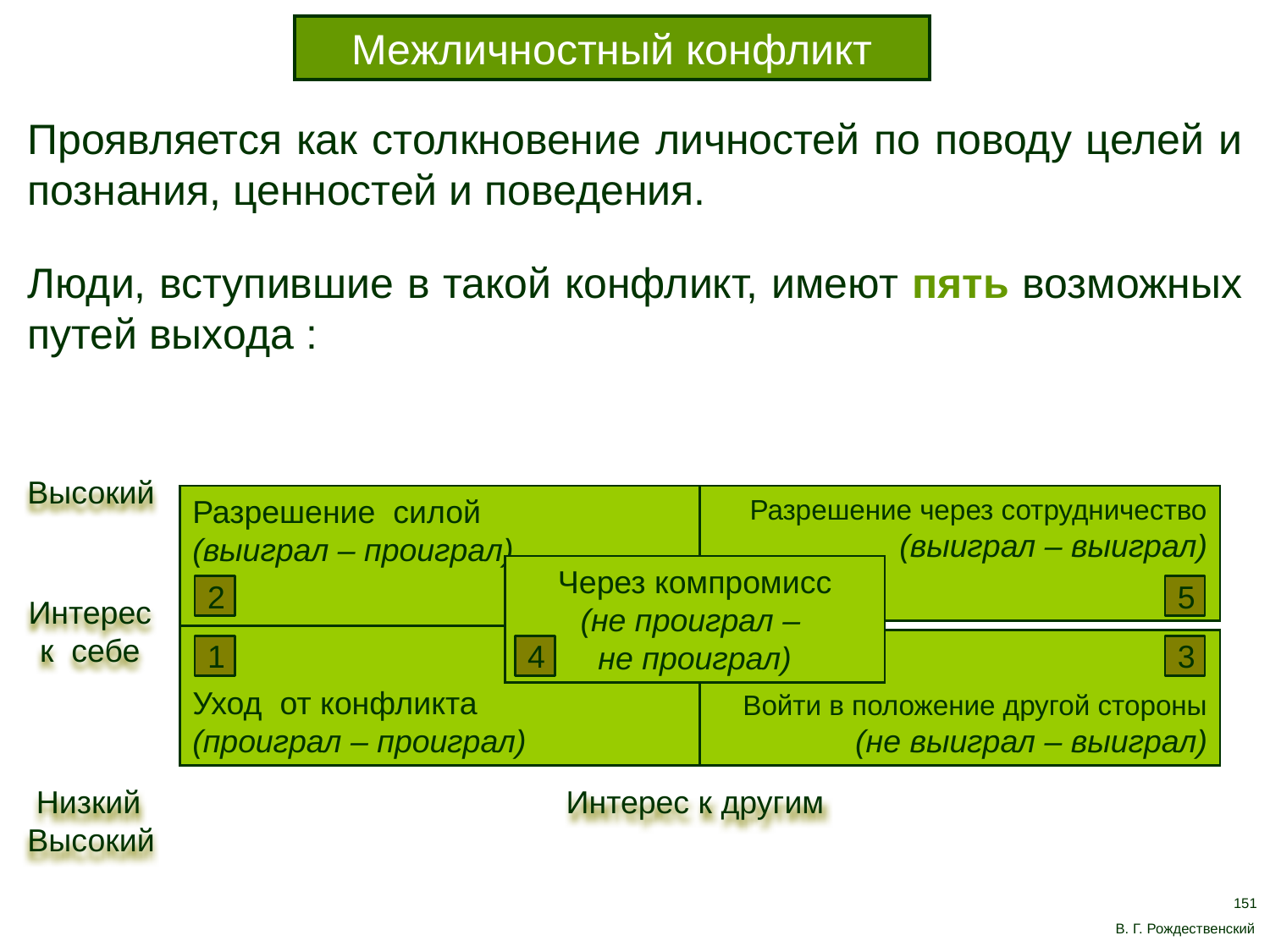

Межличностный конфликт
Проявляется как столкновение личностей по поводу целей и познания, ценностей и поведения.

Люди, вступившие в такой конфликт, имеют пять возможных путей выхода :
Высокий
Разрешение  силой
(выиграл – проиграл)

Разрешение через сотрудничество
(выиграл – выиграл)

Через компромисс
(не проиграл –
не проиграл)
2
5
Интерес к  себе

Уход  от конфликта
(проиграл – проиграл)

Войти в положение другой стороны
(не выиграл – выиграл)
1
4
3
 Низкий                                                Интерес к другим                              Высокий
151
В. Г. Рождественский